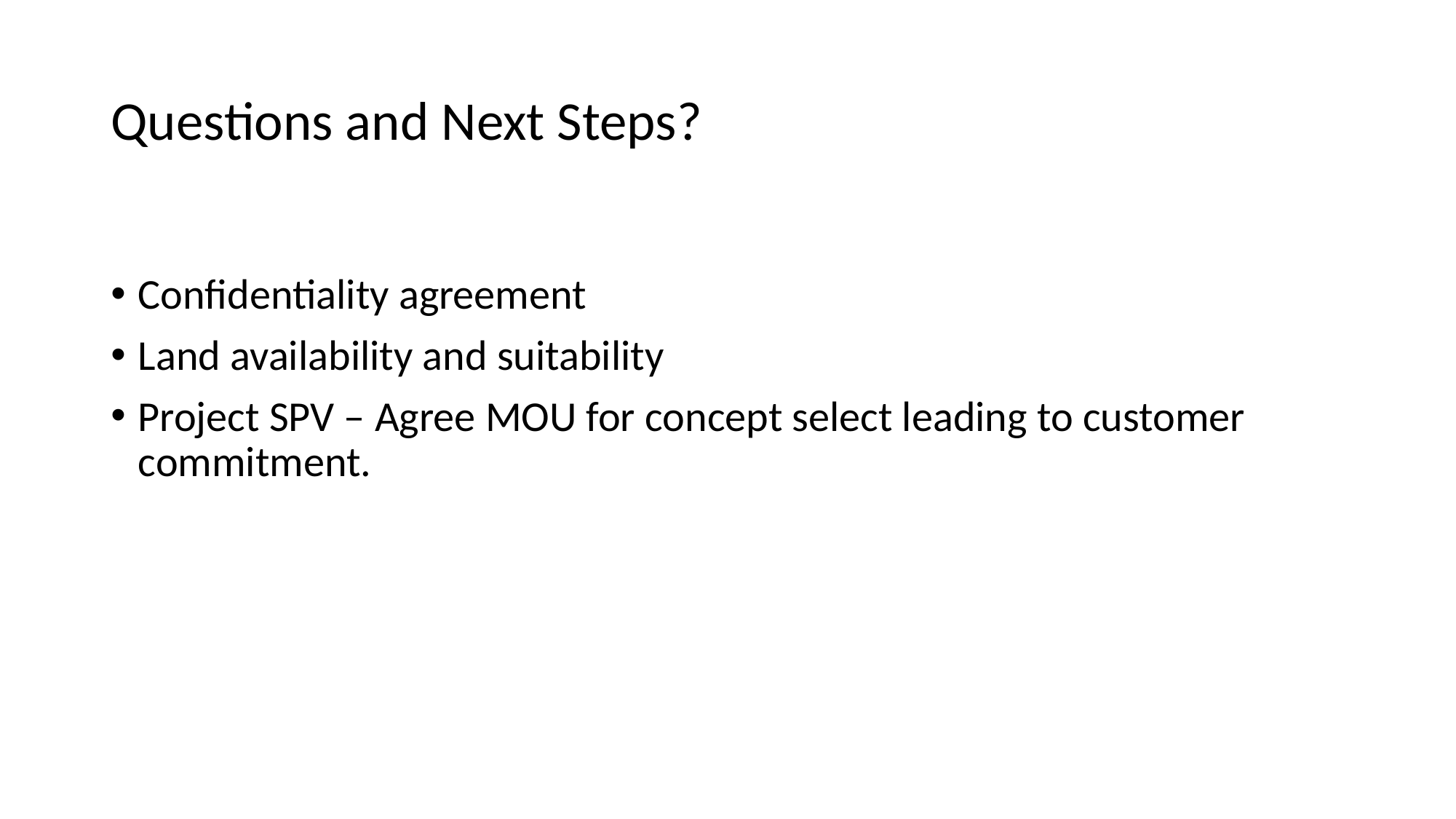

# Questions and Next Steps?
Confidentiality agreement
Land availability and suitability
Project SPV – Agree MOU for concept select leading to customer commitment.